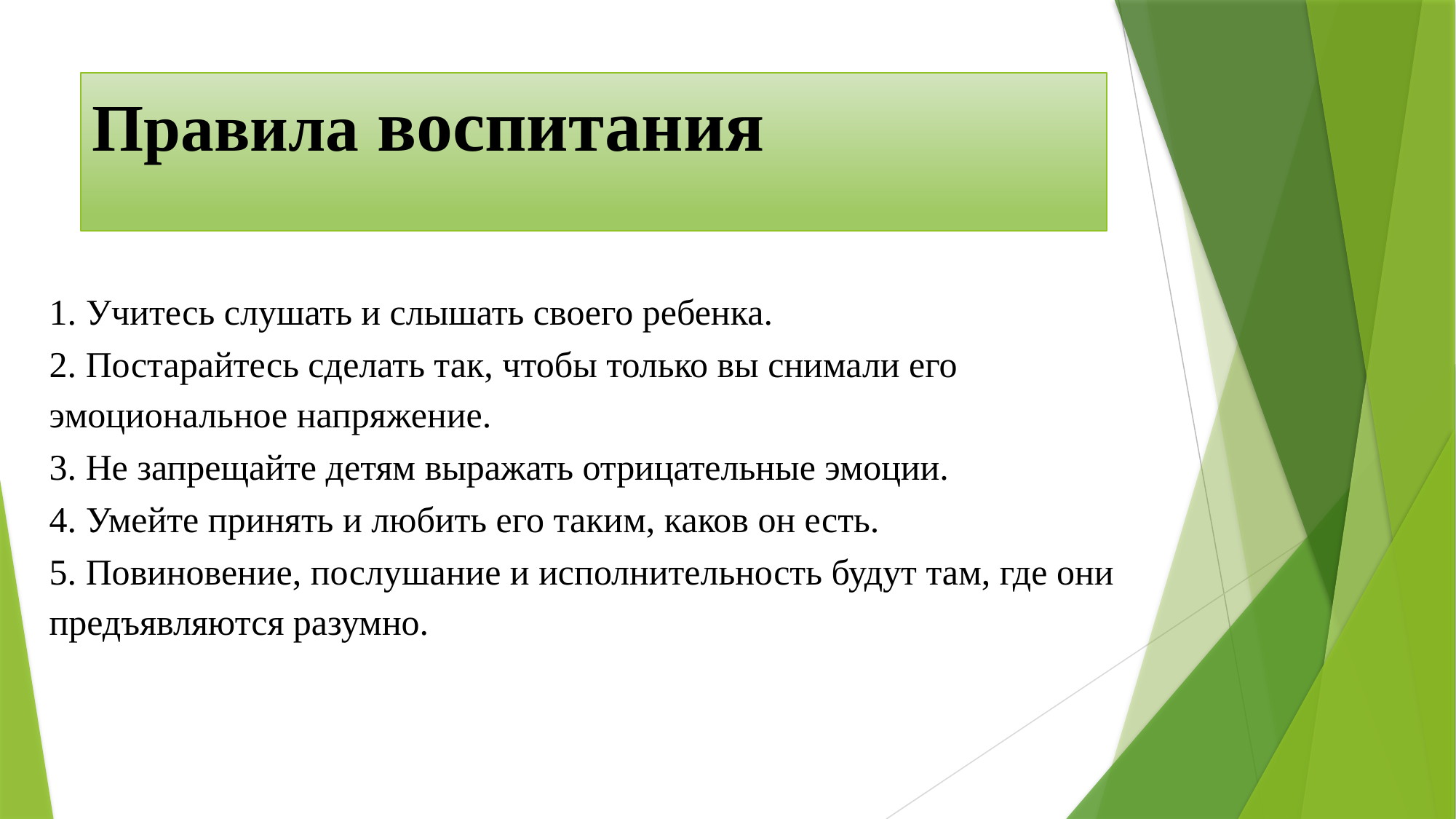

# Правила воспитания
1. Учитесь слушать и слышать своего ребенка.
2. Постарайтесь сделать так, чтобы только вы снимали его эмоциональное напряжение.
3. Не запрещайте детям выражать отрицательные эмоции.
4. Умейте принять и любить его таким, каков он есть.
5. Повиновение, послушание и исполнительность будут там, где они предъявляются разумно.